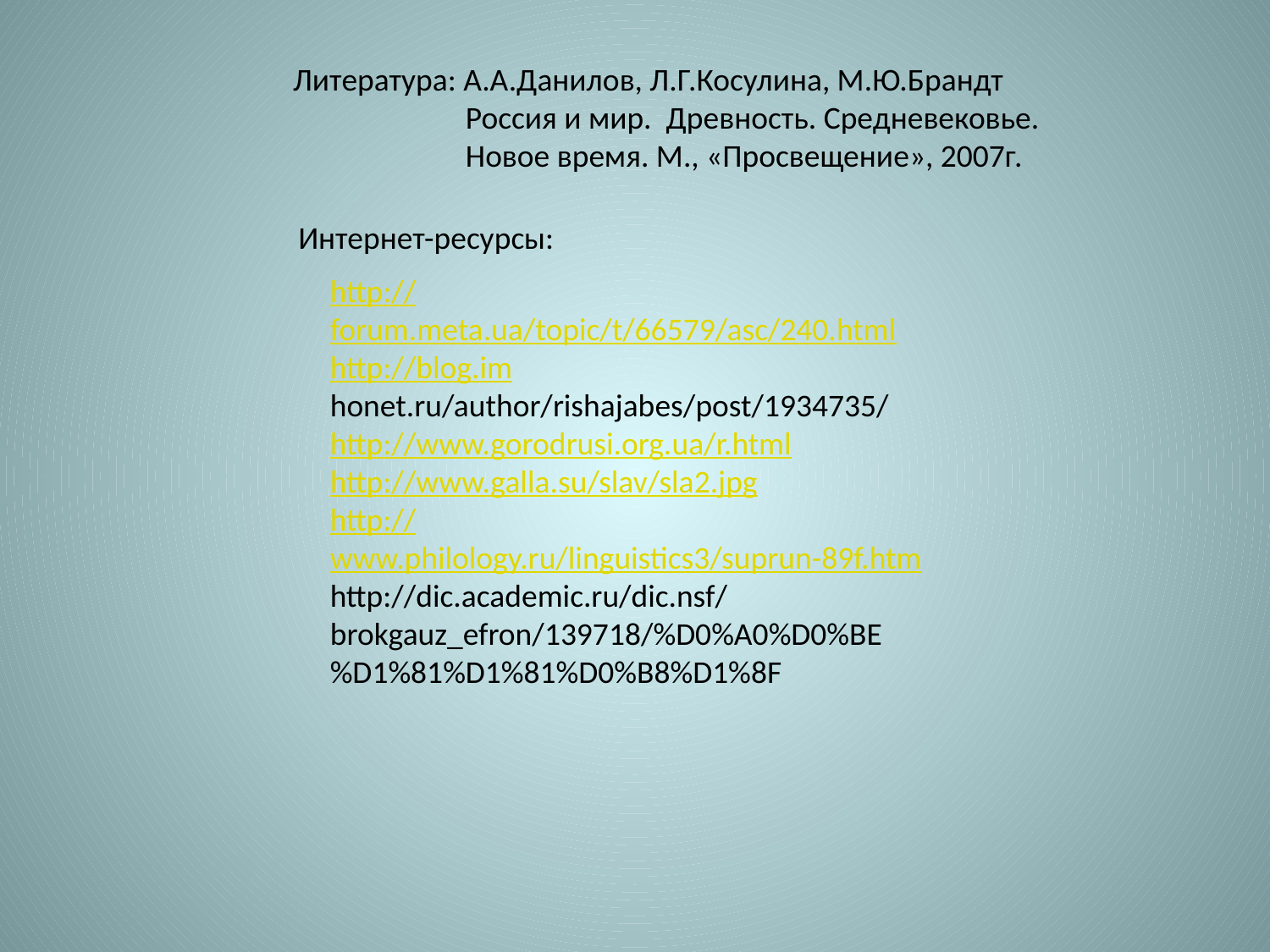

Литература: А.А.Данилов, Л.Г.Косулина, М.Ю.Брандт
                        Россия и мир.  Древность. Средневековье.
                        Новое время. М., «Просвещение», 2007г.
Интернет-ресурсы:
http://forum.meta.ua/topic/t/66579/asc/240.html
http://blog.im
honet.ru/author/rishajabes/post/1934735/
http://www.gorodrusi.org.ua/r.html
http://www.galla.su/slav/sla2.jpg
http://www.philology.ru/linguistics3/suprun-89f.htm
http://dic.academic.ru/dic.nsf/brokgauz_efron/139718/%D0%A0%D0%BE%D1%81%D1%81%D0%B8%D1%8F